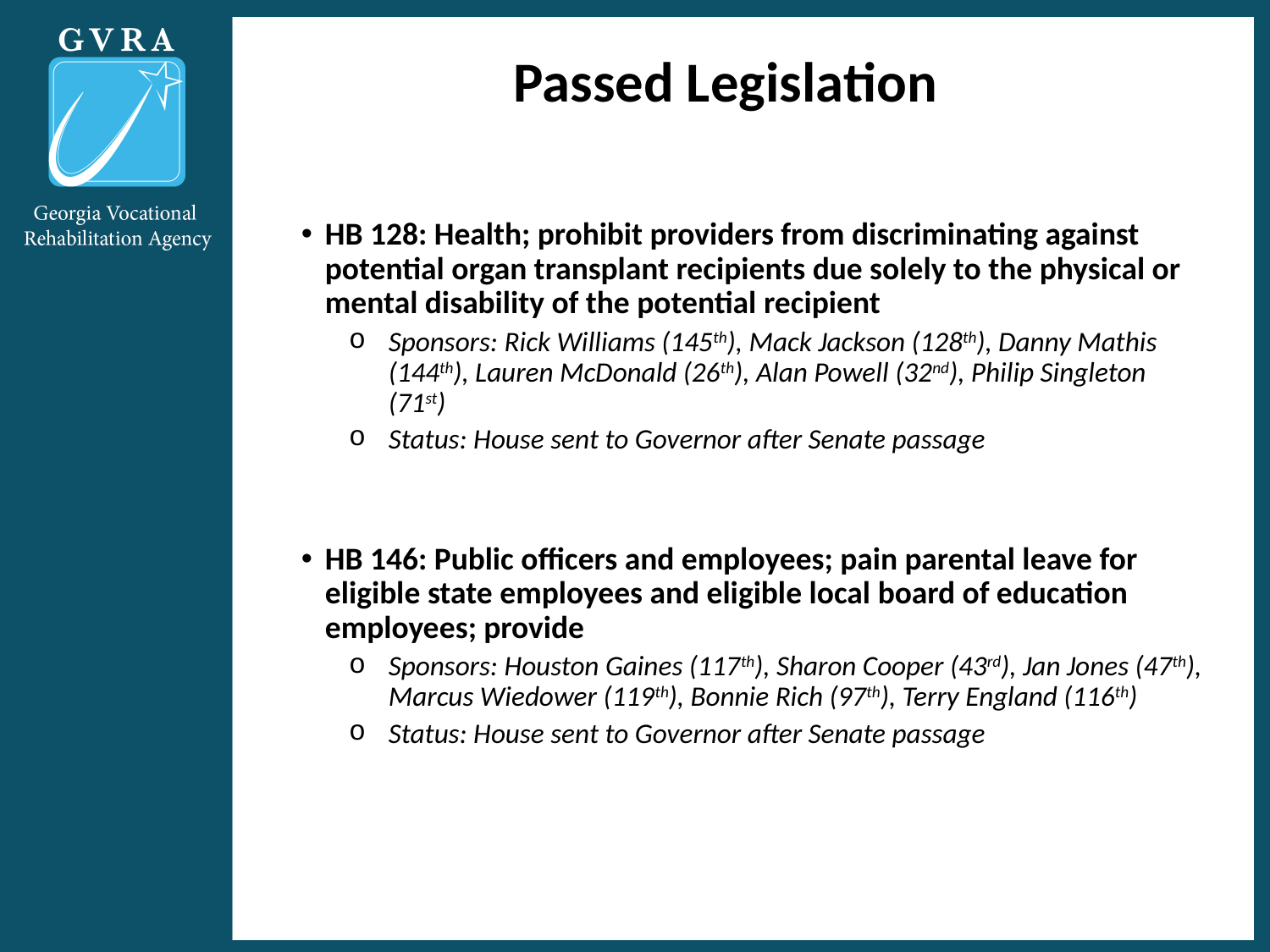

# Passed Legislation
HB 128: Health; prohibit providers from discriminating against potential organ transplant recipients due solely to the physical or mental disability of the potential recipient
Sponsors: Rick Williams (145th), Mack Jackson (128th), Danny Mathis (144th), Lauren McDonald (26th), Alan Powell (32nd), Philip Singleton (71st)
Status: House sent to Governor after Senate passage

HB 146: Public officers and employees; pain parental leave for eligible state employees and eligible local board of education employees; provide
Sponsors: Houston Gaines (117th), Sharon Cooper (43rd), Jan Jones (47th), Marcus Wiedower (119th), Bonnie Rich (97th), Terry England (116th)
Status: House sent to Governor after Senate passage